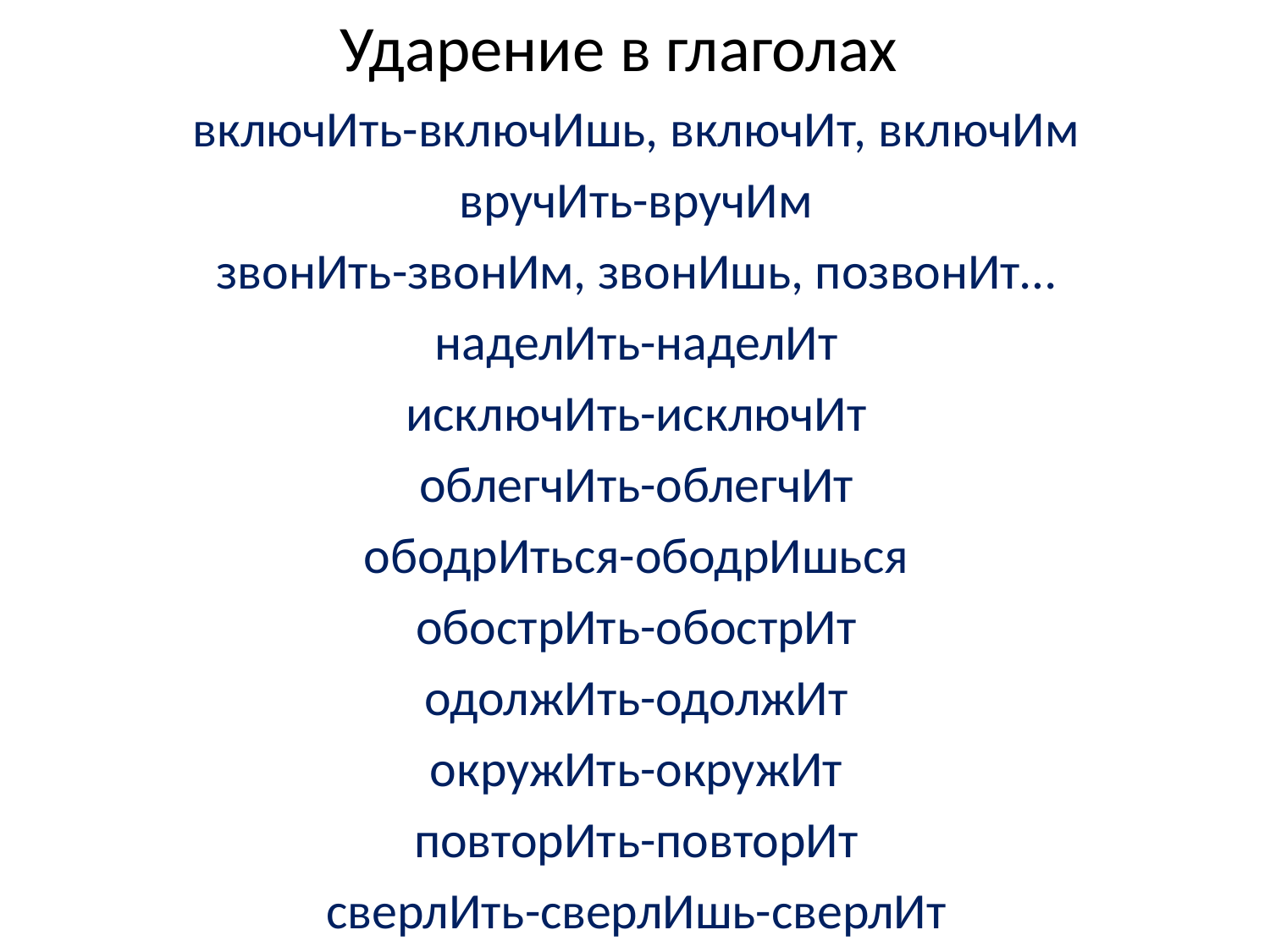

# Ударение в глаголах
включИть-включИшь, включИт, включИм
вручИть-вручИм
звонИть-звонИм, звонИшь, позвонИт…
наделИть-наделИт
исключИть-исключИт
облегчИть-облегчИт
ободрИться-ободрИшься
обострИть-обострИт
одолжИть-одолжИт
окружИть-окружИт
повторИть-повторИт
сверлИть-сверлИшь-сверлИт